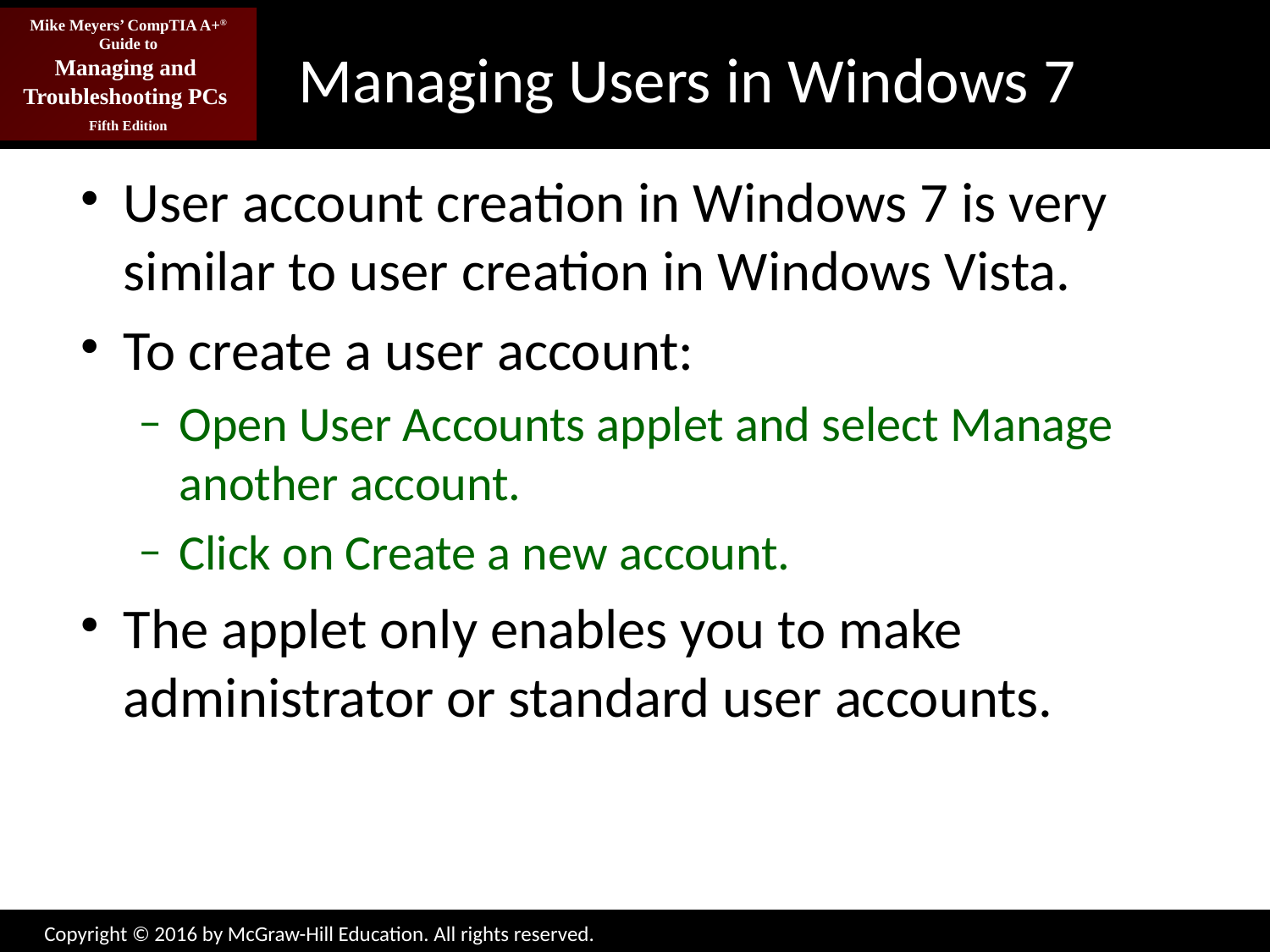

# Managing Users in Windows 7
User account creation in Windows 7 is very similar to user creation in Windows Vista.
To create a user account:
Open User Accounts applet and select Manage another account.
Click on Create a new account.
The applet only enables you to make administrator or standard user accounts.